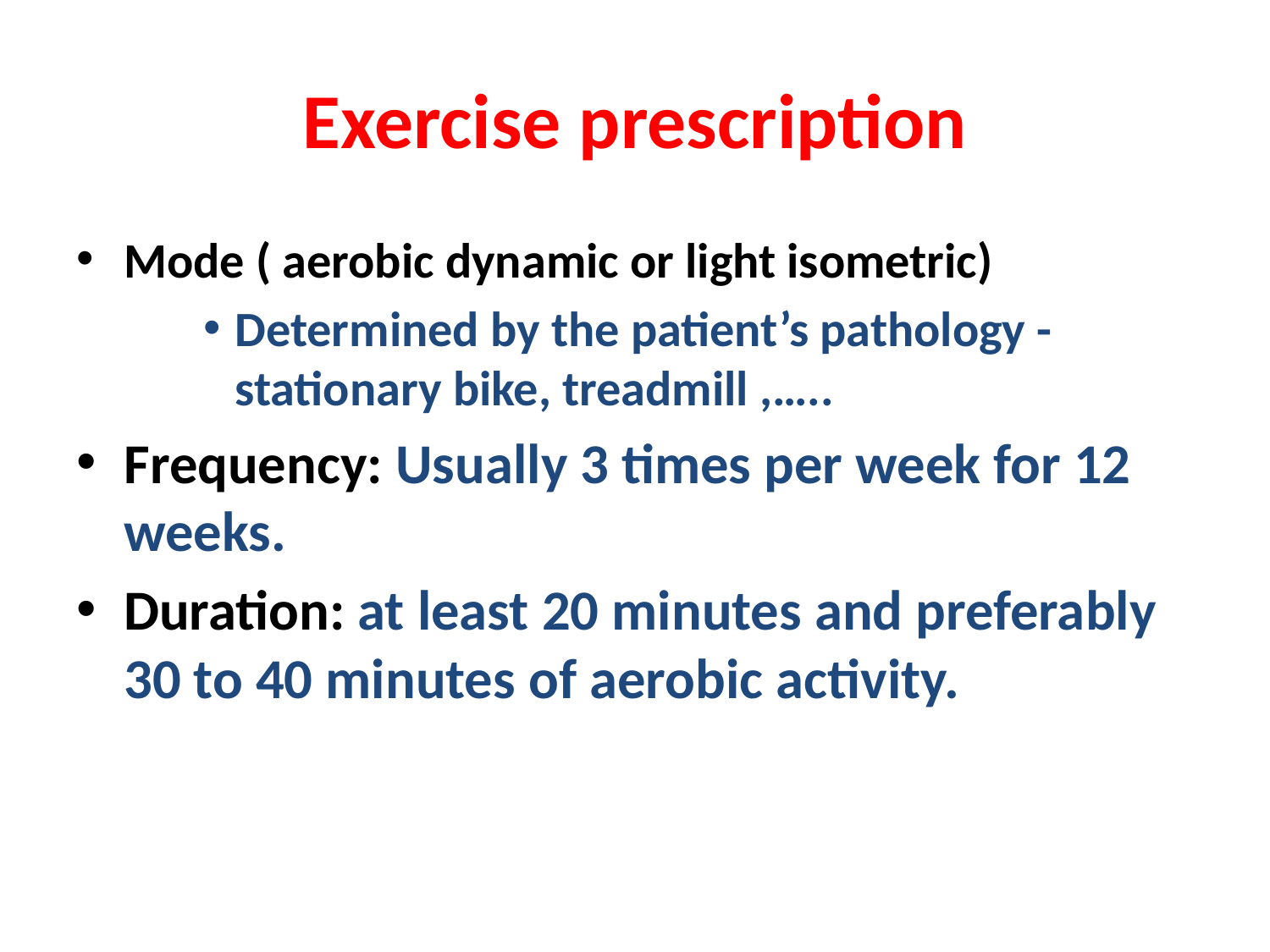

# Exercise prescription
Mode ( aerobic dynamic or light isometric)
Determined by the patient’s pathology - stationary bike, treadmill ,…..
Frequency: Usually 3 times per week for 12 weeks.
Duration: at least 20 minutes and preferably 30 to 40 minutes of aerobic activity.